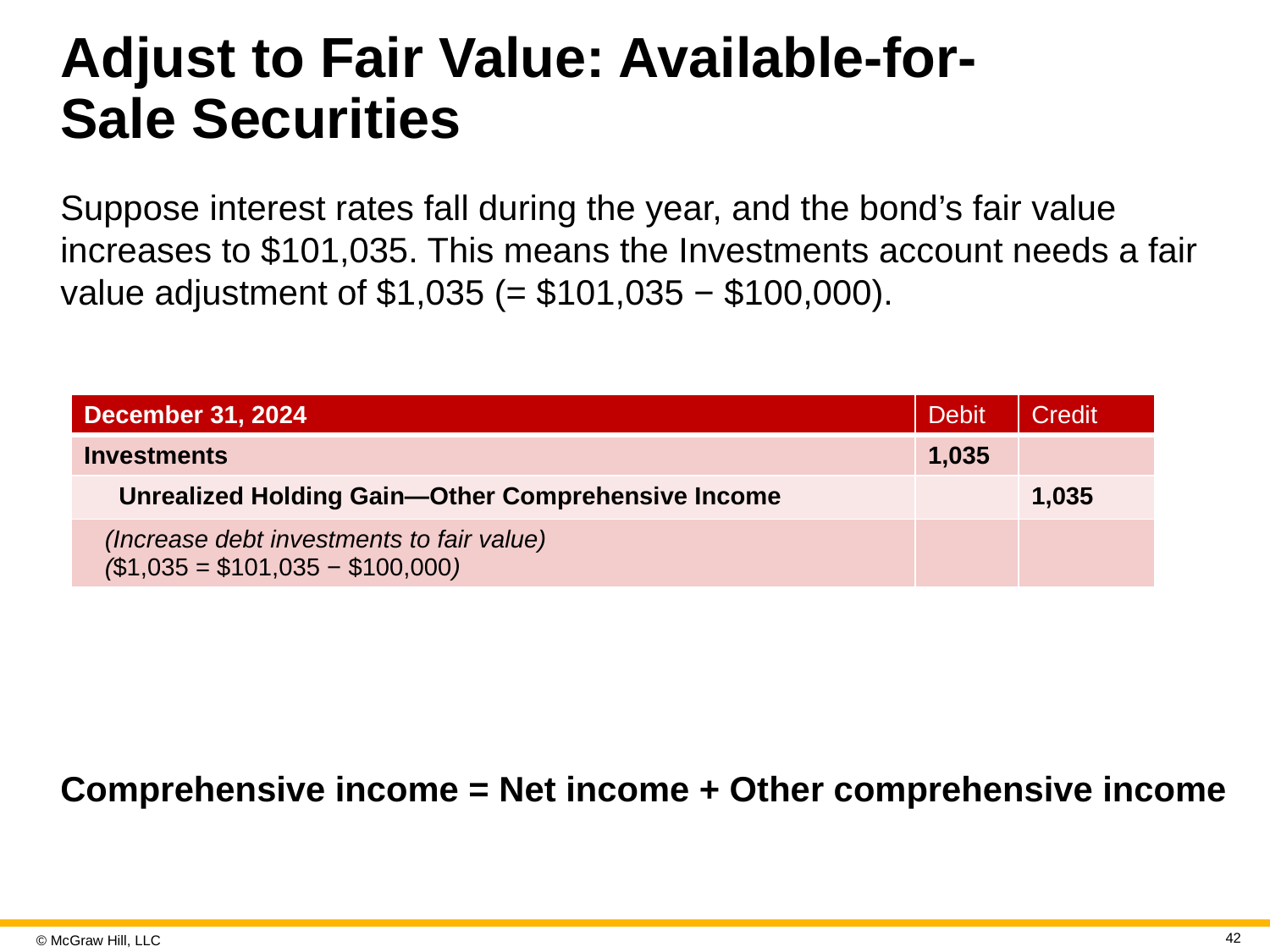

# Adjust to Fair Value: Available-for- Sale Securities
Suppose interest rates fall during the year, and the bond’s fair value increases to $101,035. This means the Investments account needs a fair value adjustment of $1,035 (= $101,035 − $100,000).
| December 31, 2024 | Debit | Credit |
| --- | --- | --- |
| Investments | 1,035 |  |
| Unrealized Holding Gain—Other Comprehensive Income |  | 1,035 |
| (Increase debt investments to fair value) ($1,035 = $101,035 − $100,000) |  |  |
Comprehensive income = Net income + Other comprehensive income
42